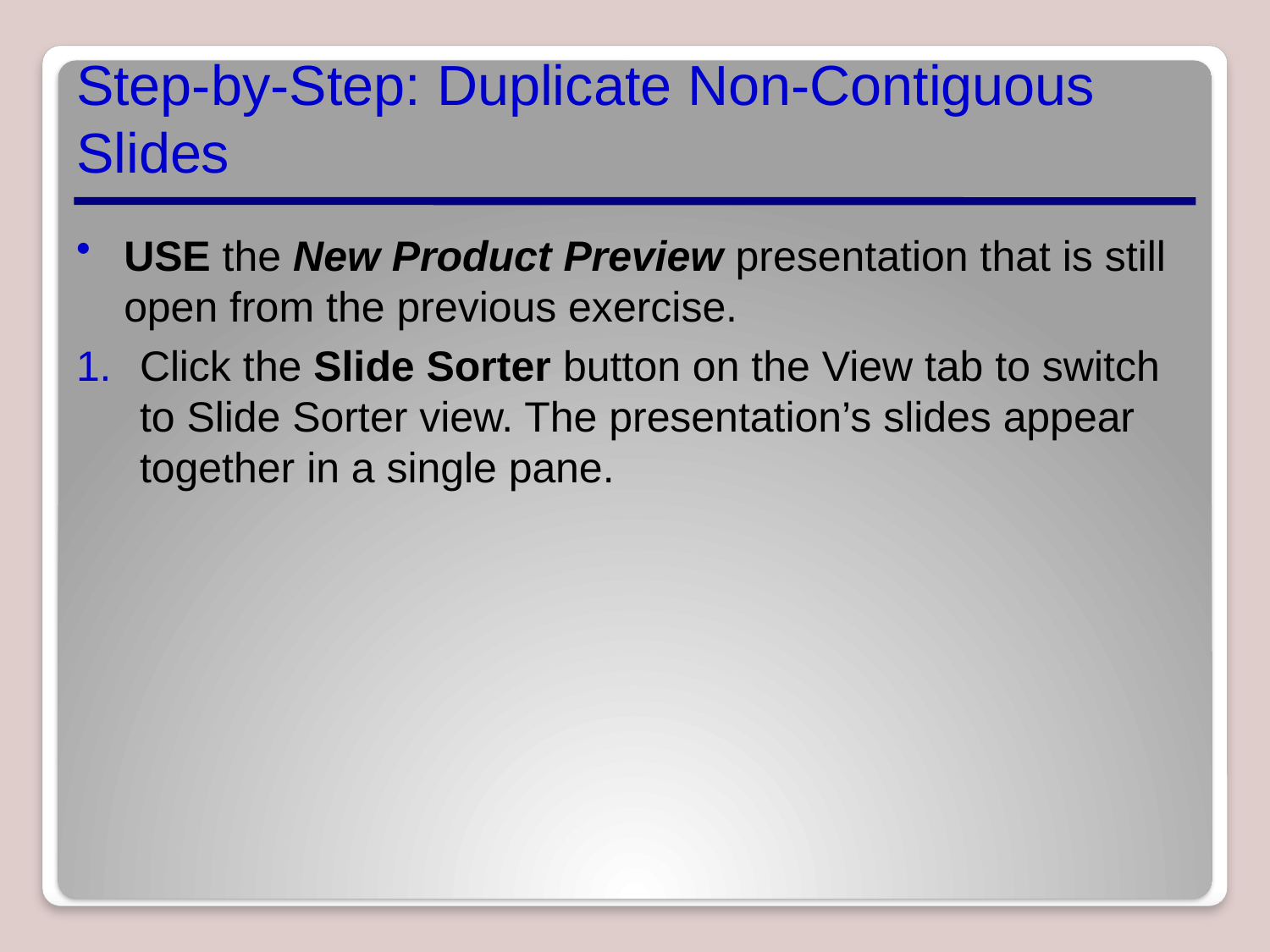

# Step-by-Step: Duplicate Non-Contiguous Slides
USE the New Product Preview presentation that is still open from the previous exercise.
Click the Slide Sorter button on the View tab to switch to Slide Sorter view. The presentation’s slides appear together in a single pane.